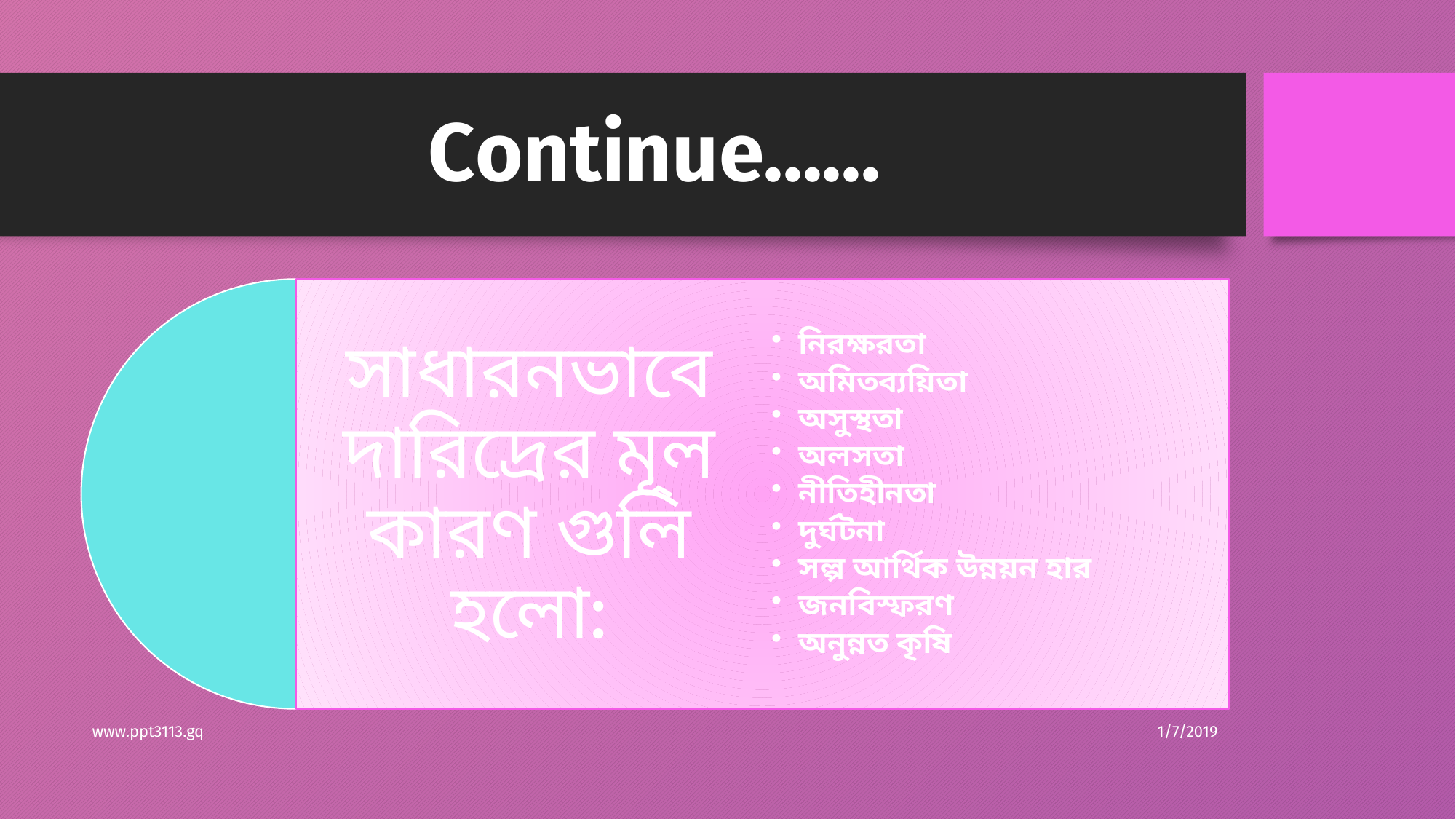

# Continue......
সাধারনভাবে দারিদ্রের মূল কারণ গুলি হলো:
নিরক্ষরতা
অমিতব্যয়িতা
অসুস্থতা
অলসতা
নীতিহীনতা
দুর্ঘটনা
সল্প আর্থিক উন্নয়ন হার
জনবিস্ফরণ
অনুন্নত কৃষি
1/7/2019
www.ppt3113.gq